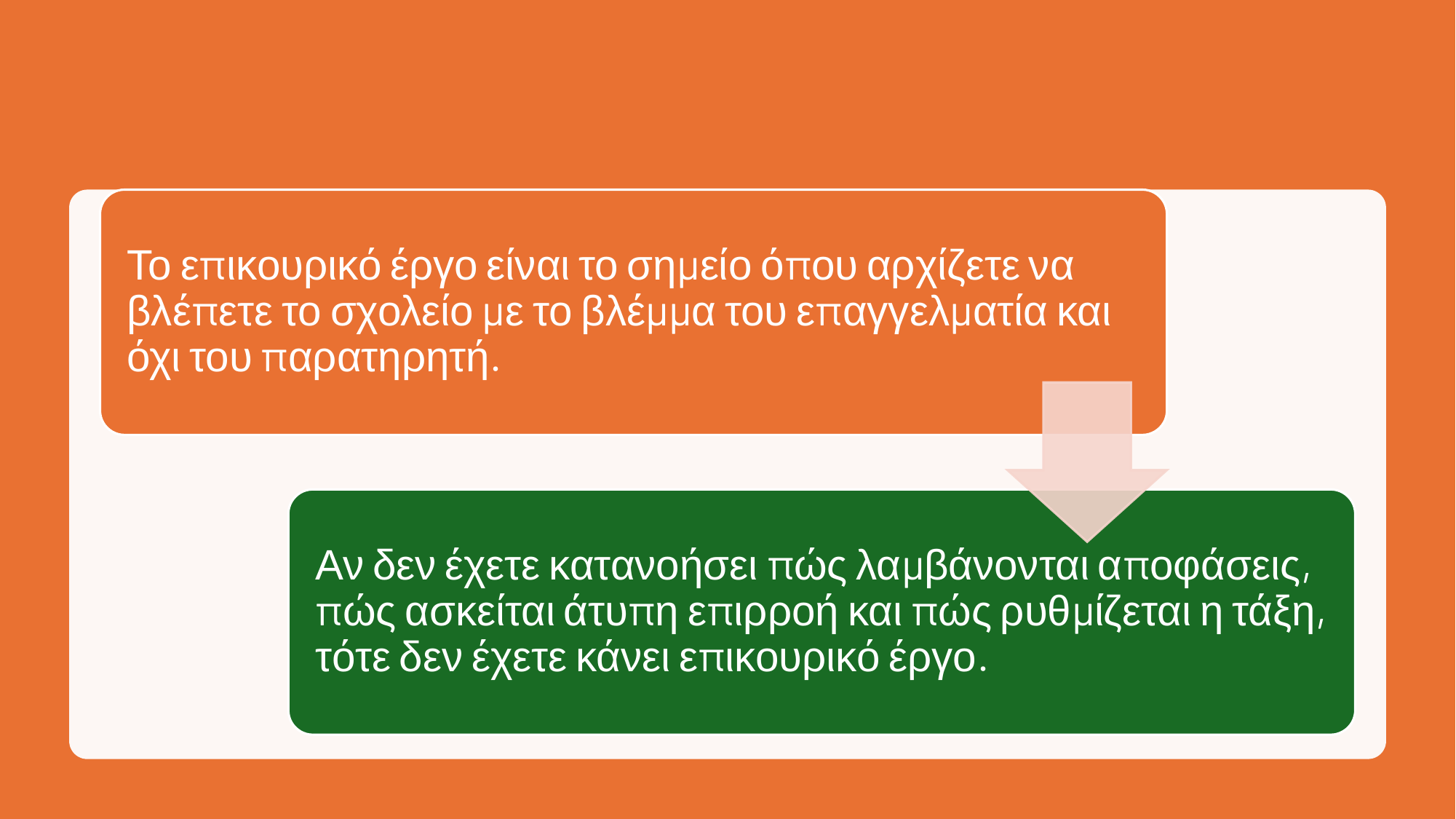

Το επικουρικό έργο είναι το σημείο όπου αρχίζετε να βλέπετε το σχολείο με το βλέμμα του επαγγελματία και όχι του παρατηρητή.
Αν δεν έχετε κατανοήσει πώς λαμβάνονται αποφάσεις, πώς ασκείται άτυπη επιρροή και πώς ρυθμίζεται η τάξη, τότε δεν έχετε κάνει επικουρικό έργο.